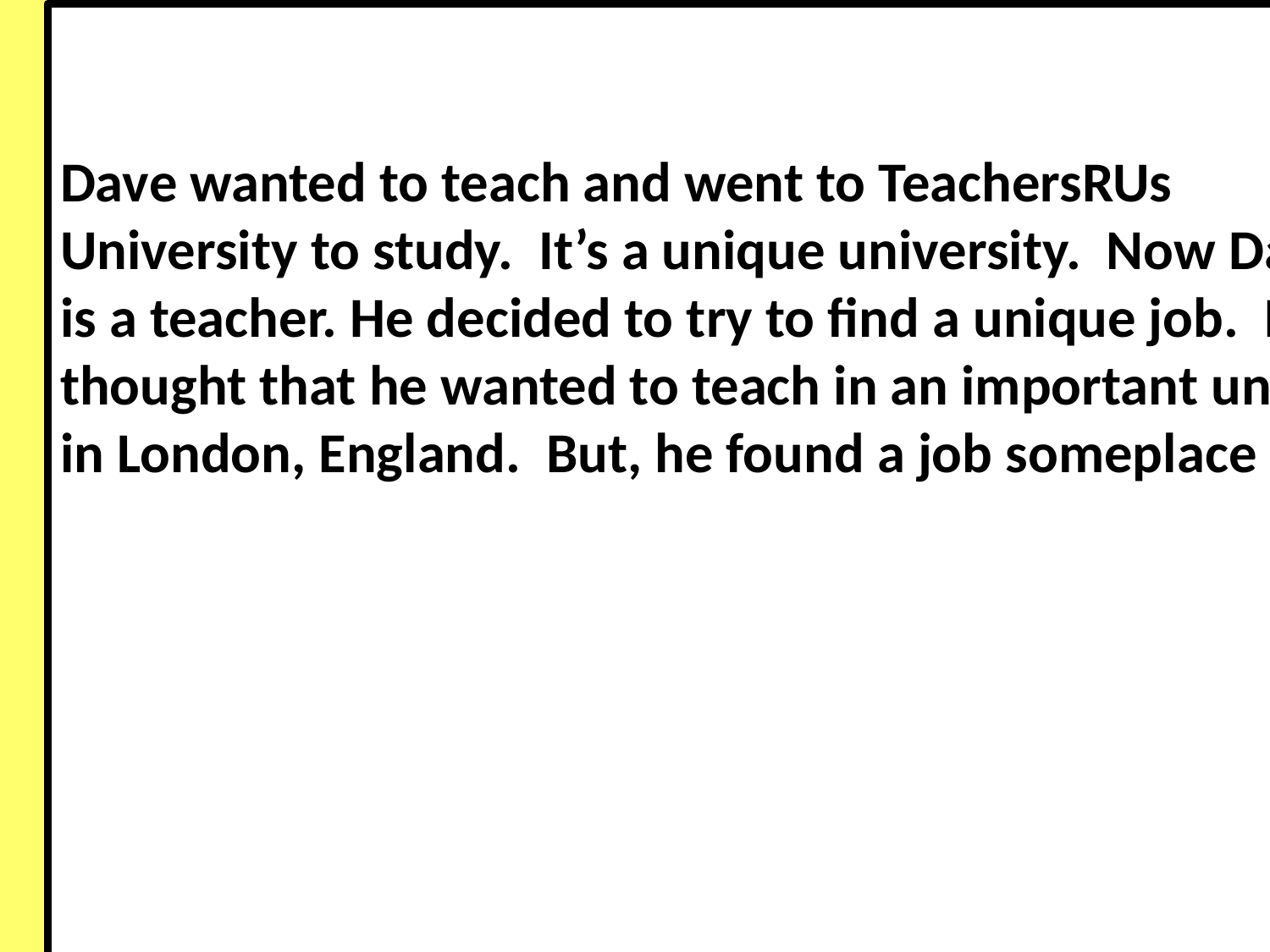

Dave wanted to teach and went to TeachersRUs
University to study.  It’s a unique university.  Now Dave
is a teacher. He decided to try to find a unique job.  Dave
thought that he wanted to teach in an important university
in London, England.  But, he found a job someplace else.

#